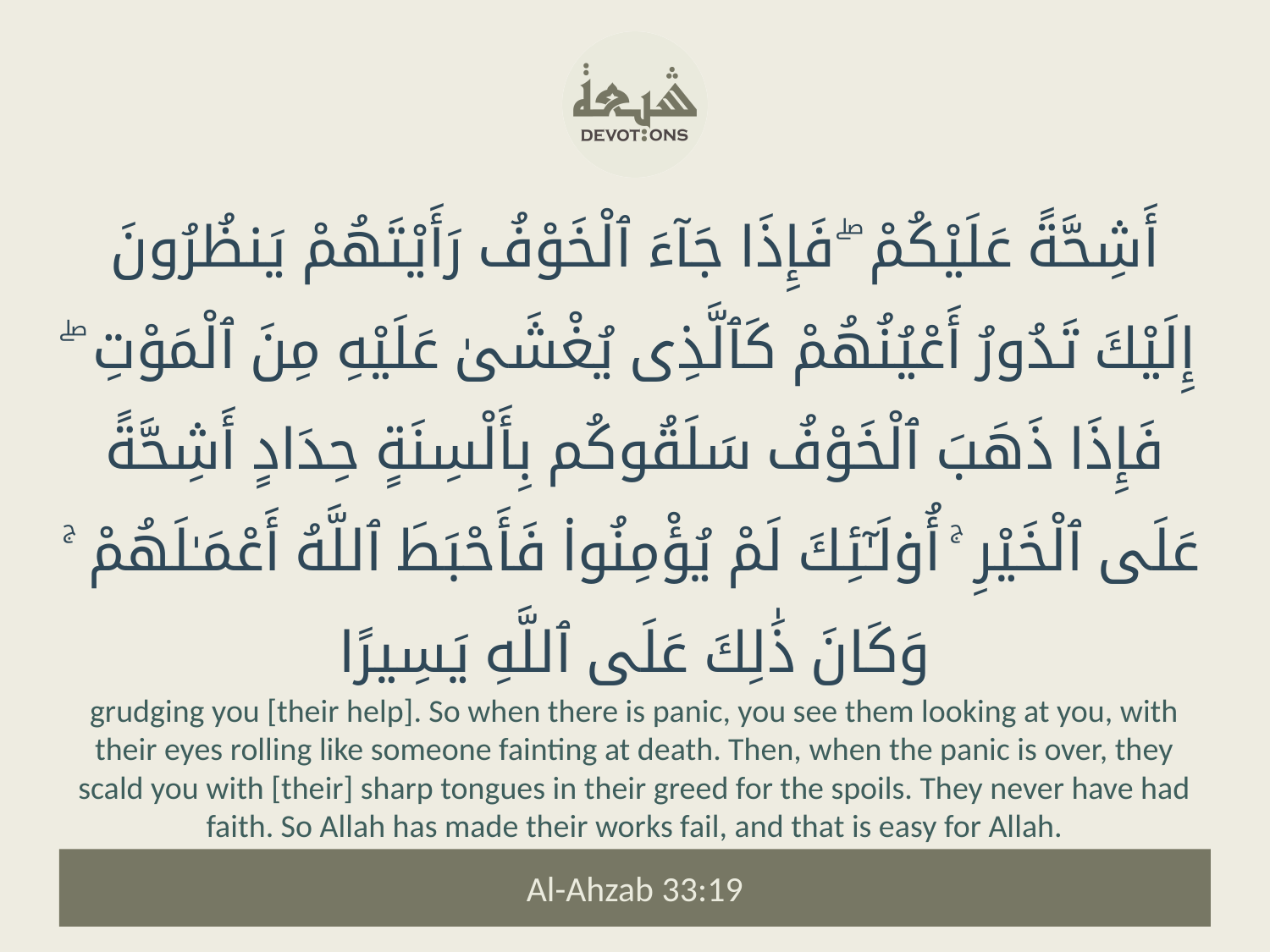

أَشِحَّةً عَلَيْكُمْ ۖ فَإِذَا جَآءَ ٱلْخَوْفُ رَأَيْتَهُمْ يَنظُرُونَ إِلَيْكَ تَدُورُ أَعْيُنُهُمْ كَٱلَّذِى يُغْشَىٰ عَلَيْهِ مِنَ ٱلْمَوْتِ ۖ فَإِذَا ذَهَبَ ٱلْخَوْفُ سَلَقُوكُم بِأَلْسِنَةٍ حِدَادٍ أَشِحَّةً عَلَى ٱلْخَيْرِ ۚ أُو۟لَـٰٓئِكَ لَمْ يُؤْمِنُوا۟ فَأَحْبَطَ ٱللَّهُ أَعْمَـٰلَهُمْ ۚ وَكَانَ ذَٰلِكَ عَلَى ٱللَّهِ يَسِيرًا
grudging you [their help]. So when there is panic, you see them looking at you, with their eyes rolling like someone fainting at death. Then, when the panic is over, they scald you with [their] sharp tongues in their greed for the spoils. They never have had faith. So Allah has made their works fail, and that is easy for Allah.
Al-Ahzab 33:19